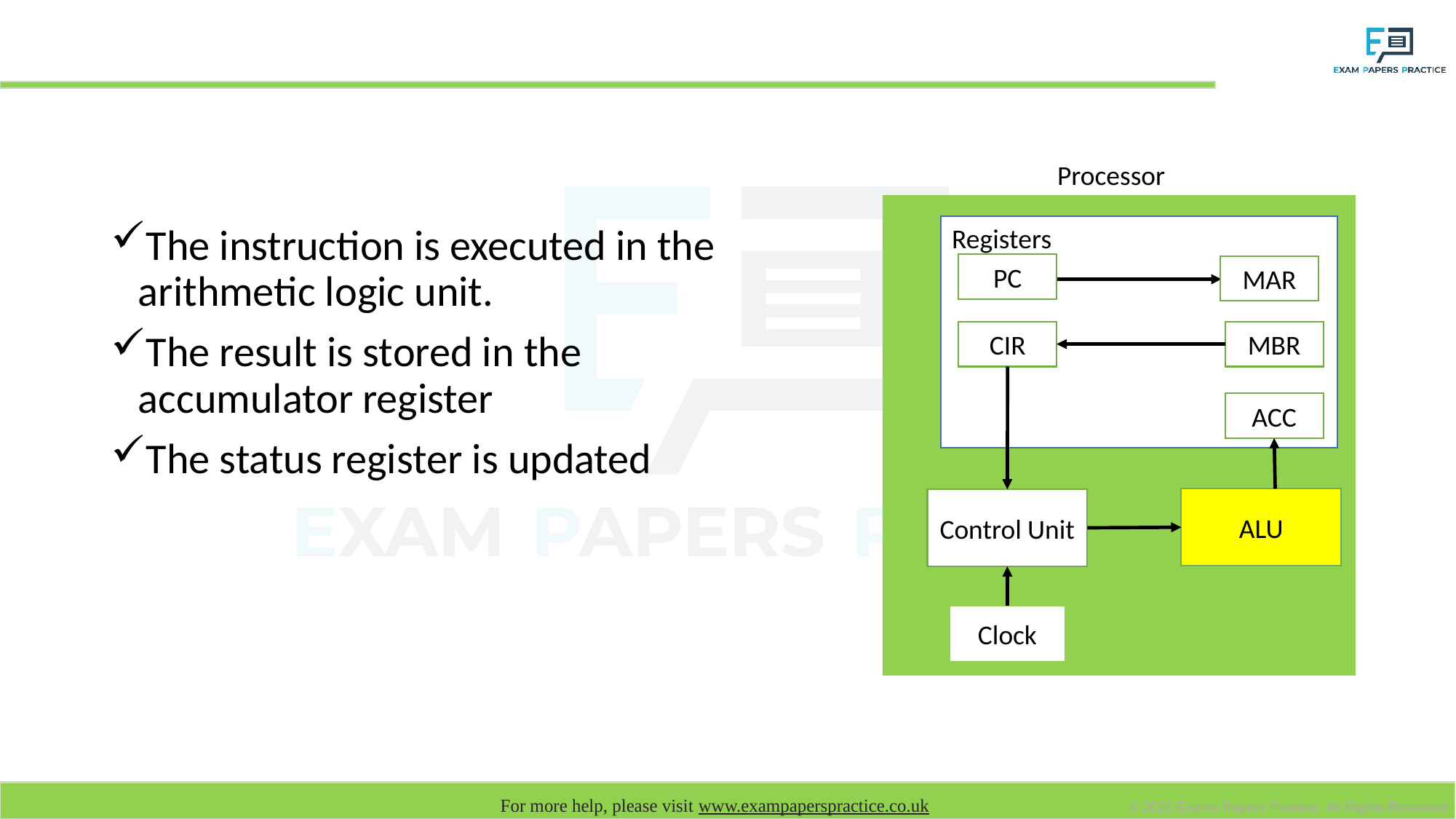

# Execute: [CIR]
Processor

Registers
The instruction is executed in the arithmetic logic unit.
The result is stored in the accumulator register
The status register is updated
PC
MAR
CIR
MBR
ACC
ALU
Control Unit
Clock